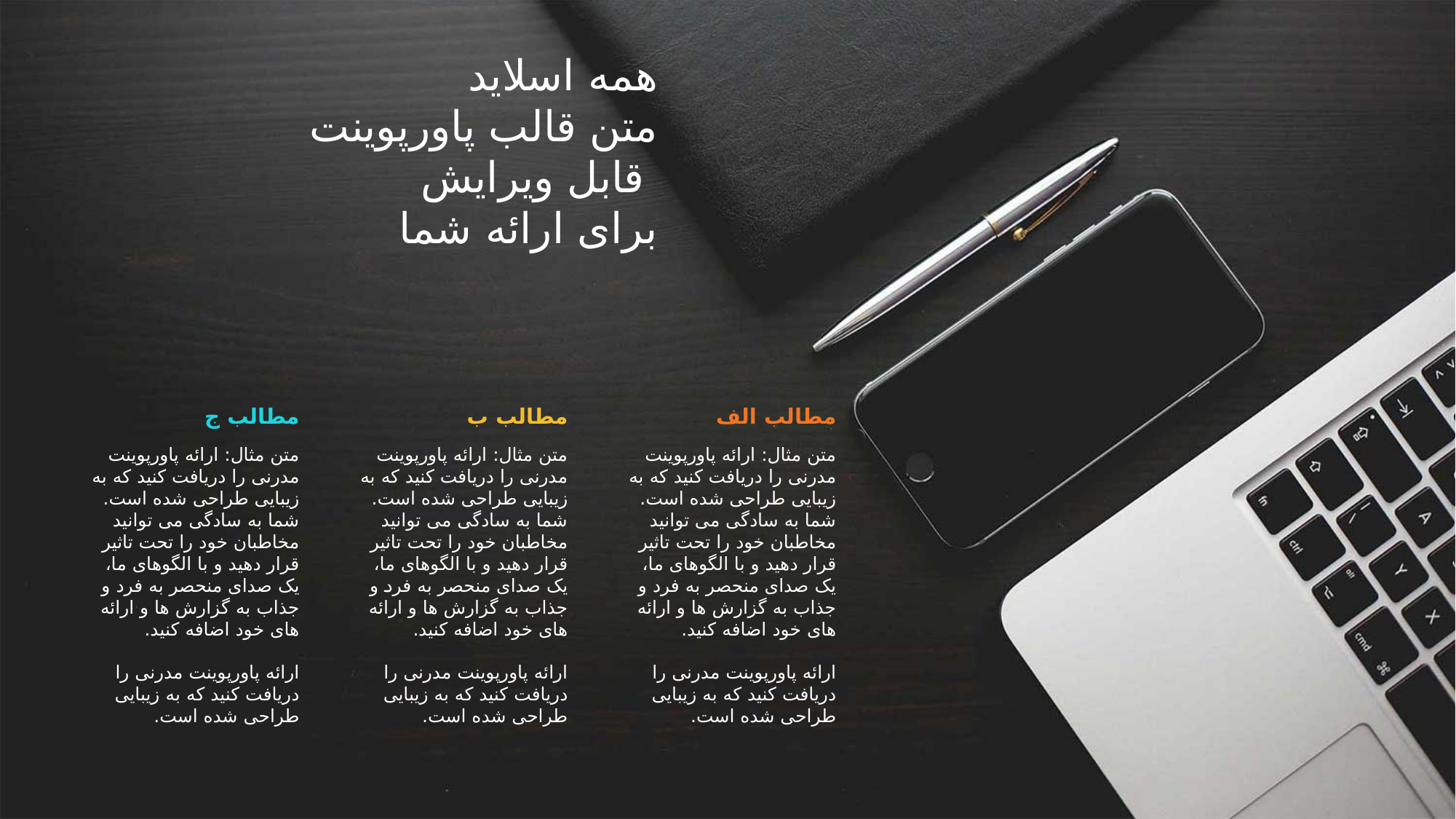

همه اسلاید
متن قالب پاورپوینت
 قابل ویرایش
برای ارائه شما
مطالب ج
متن مثال: ارائه پاورپوینت مدرنی را دریافت کنید که به زیبایی طراحی شده است. شما به سادگی می توانید مخاطبان خود را تحت تاثیر قرار دهید و با الگوهای ما، یک صدای منحصر به فرد و جذاب به گزارش ها و ارائه های خود اضافه کنید.

ارائه پاورپوینت مدرنی را دریافت کنید که به زیبایی طراحی شده است.
مطالب ب
متن مثال: ارائه پاورپوینت مدرنی را دریافت کنید که به زیبایی طراحی شده است. شما به سادگی می توانید مخاطبان خود را تحت تاثیر قرار دهید و با الگوهای ما، یک صدای منحصر به فرد و جذاب به گزارش ها و ارائه های خود اضافه کنید.

ارائه پاورپوینت مدرنی را دریافت کنید که به زیبایی طراحی شده است.
مطالب الف
متن مثال: ارائه پاورپوینت مدرنی را دریافت کنید که به زیبایی طراحی شده است. شما به سادگی می توانید مخاطبان خود را تحت تاثیر قرار دهید و با الگوهای ما، یک صدای منحصر به فرد و جذاب به گزارش ها و ارائه های خود اضافه کنید.

ارائه پاورپوینت مدرنی را دریافت کنید که به زیبایی طراحی شده است.